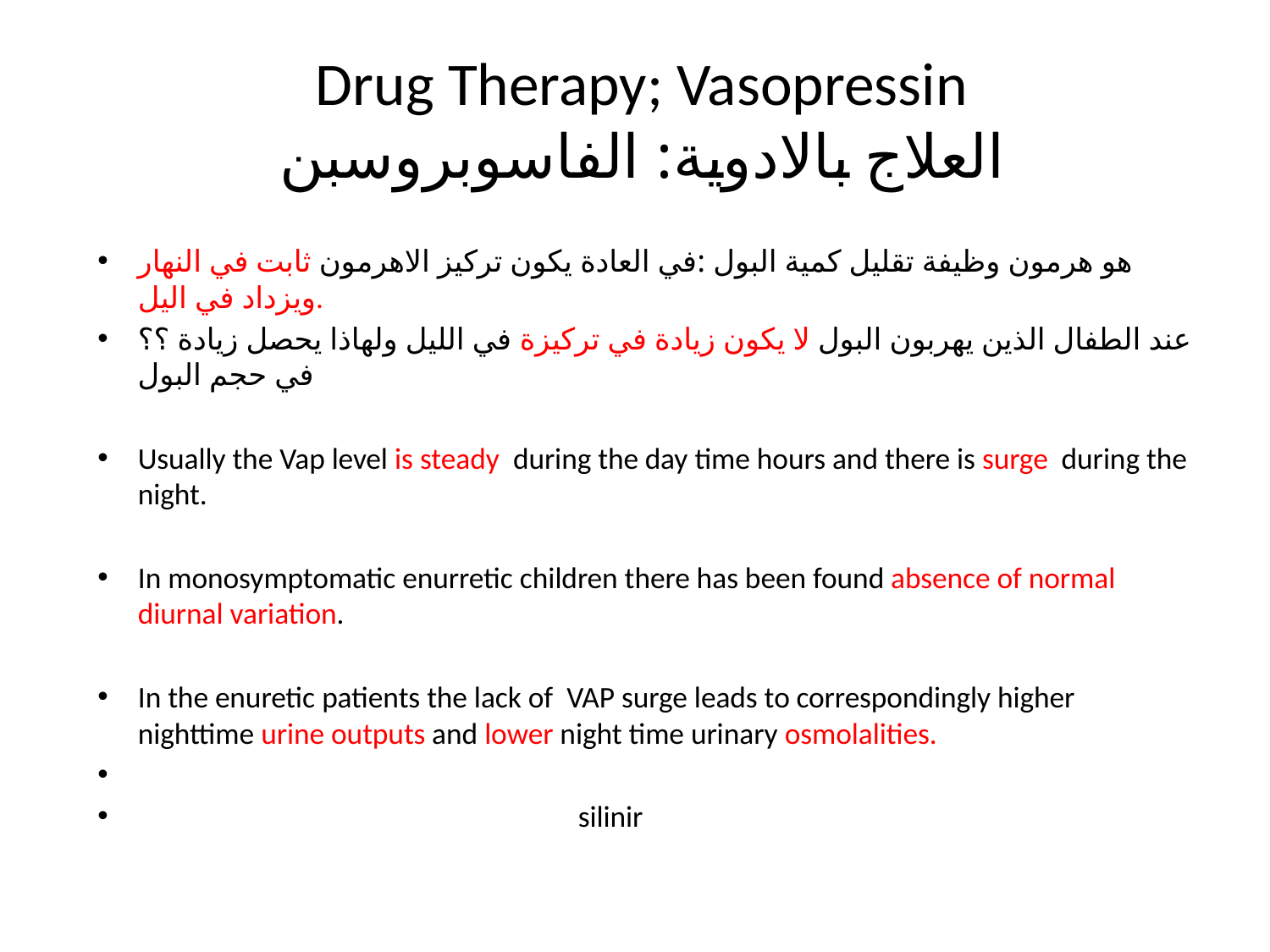

# Drug Therapy; Vasopressin العلاج بالادوية: الفاسوبروسبن
هو هرمون وظيفة تقليل كمية البول :في العادة يكون تركيز الاهرمون ثابت في النهار ويزداد في اليل.
عند الطفال الذين يهربون البول لا يكون زيادة في تركيزة في الليل ولهاذا يحصل زيادة ؟؟ في حجم البول

Usually the Vap level is steady  during the day time hours and there is surge  during the night.

In monosymptomatic enurretic children there has been found absence of normal diurnal variation.

In the enuretic patients the lack of  VAP surge leads to correspondingly higher nighttime urine outputs and lower night time urinary osmolalities.

                                                                 silinir